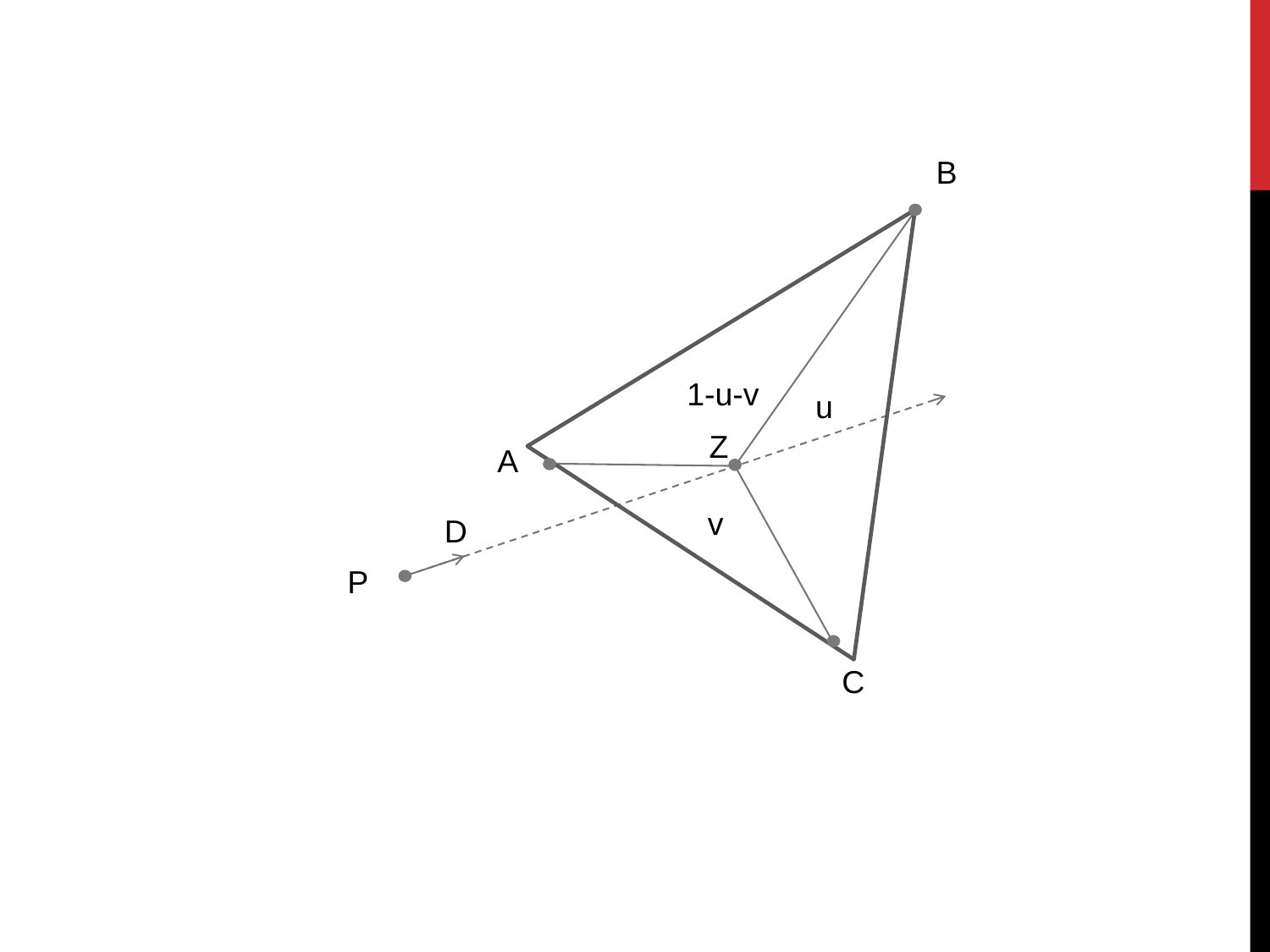

B

1-u-v
u
Z
A

v
D
P

C